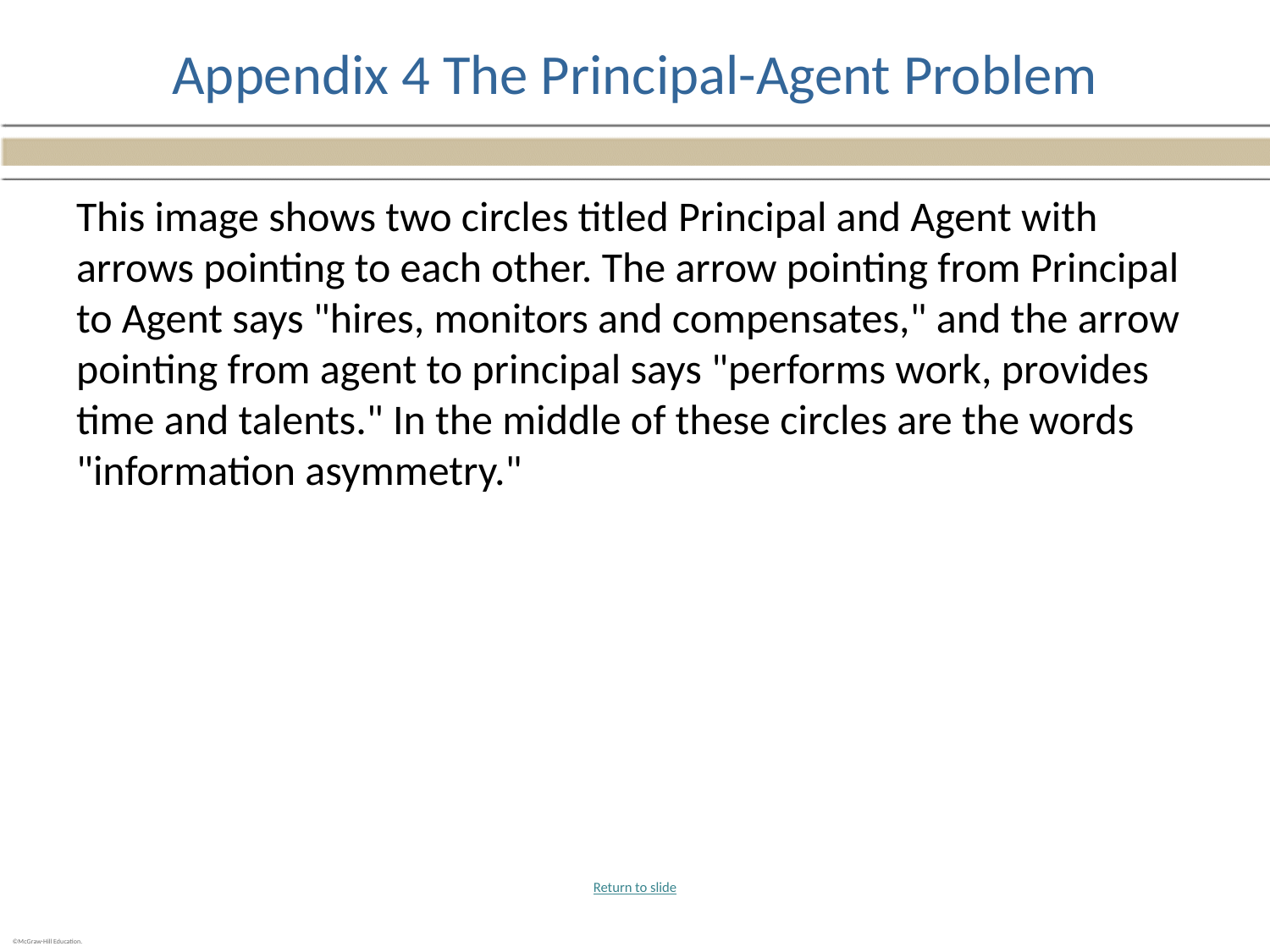

# Appendix 4 The Principal-Agent Problem
This image shows two circles titled Principal and Agent with arrows pointing to each other. The arrow pointing from Principal to Agent says "hires, monitors and compensates," and the arrow pointing from agent to principal says "performs work, provides time and talents." In the middle of these circles are the words "information asymmetry."
Return to slide